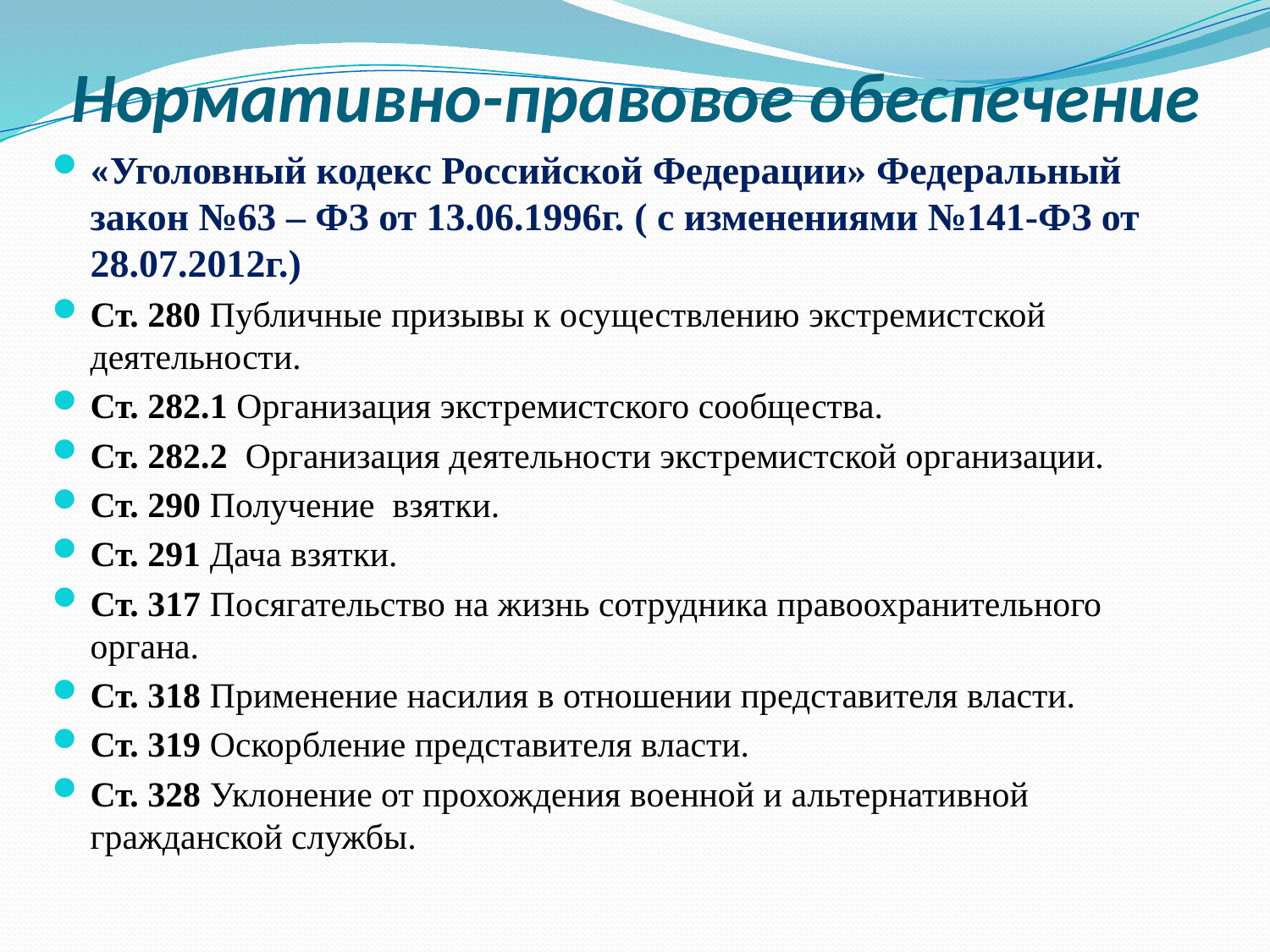

# Нормативно-правовое обеспечение
«Уголовный кодекс Российской Федерации» Федеральный закон №63 – ФЗ от 13.06.1996г. ( с изменениями №141-ФЗ от 28.07.2012г.)
Ст. 280 Публичные призывы к осуществлению экстремистской деятельности.
Ст. 282.1 Организация экстремистского сообщества.
Ст. 282.2  Организация деятельности экстремистской организации.
Ст. 290 Получение  взятки.
Ст. 291 Дача взятки.
Ст. 317 Посягательство на жизнь сотрудника правоохранительного органа.
Ст. 318 Применение насилия в отношении представителя власти.
Ст. 319 Оскорбление представителя власти.
Ст. 328 Уклонение от прохождения военной и альтернативной гражданской службы.